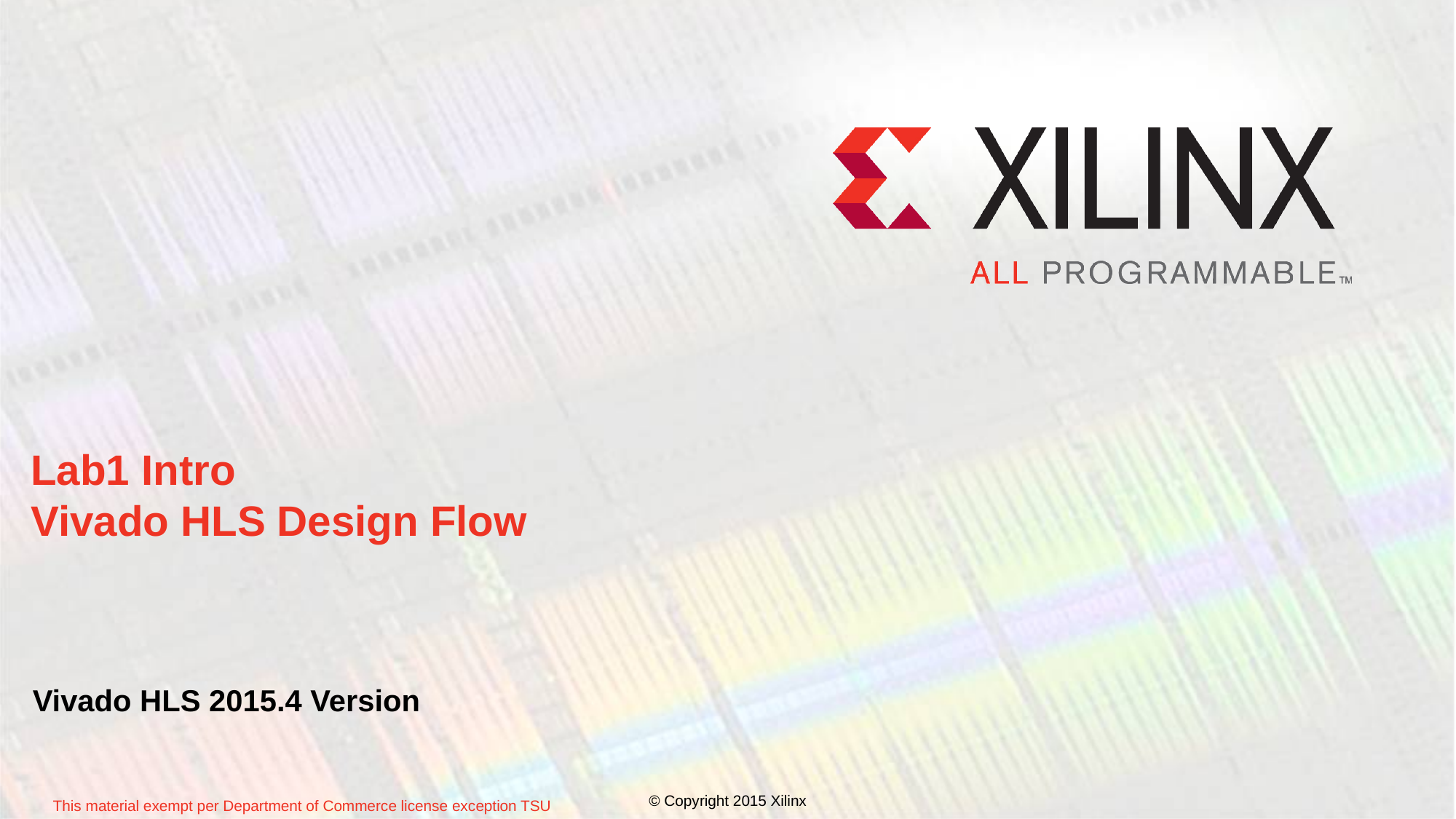

# Lab1 Intro Vivado HLS Design Flow
Vivado HLS 2015.4 Version
© Copyright 2015 Xilinx